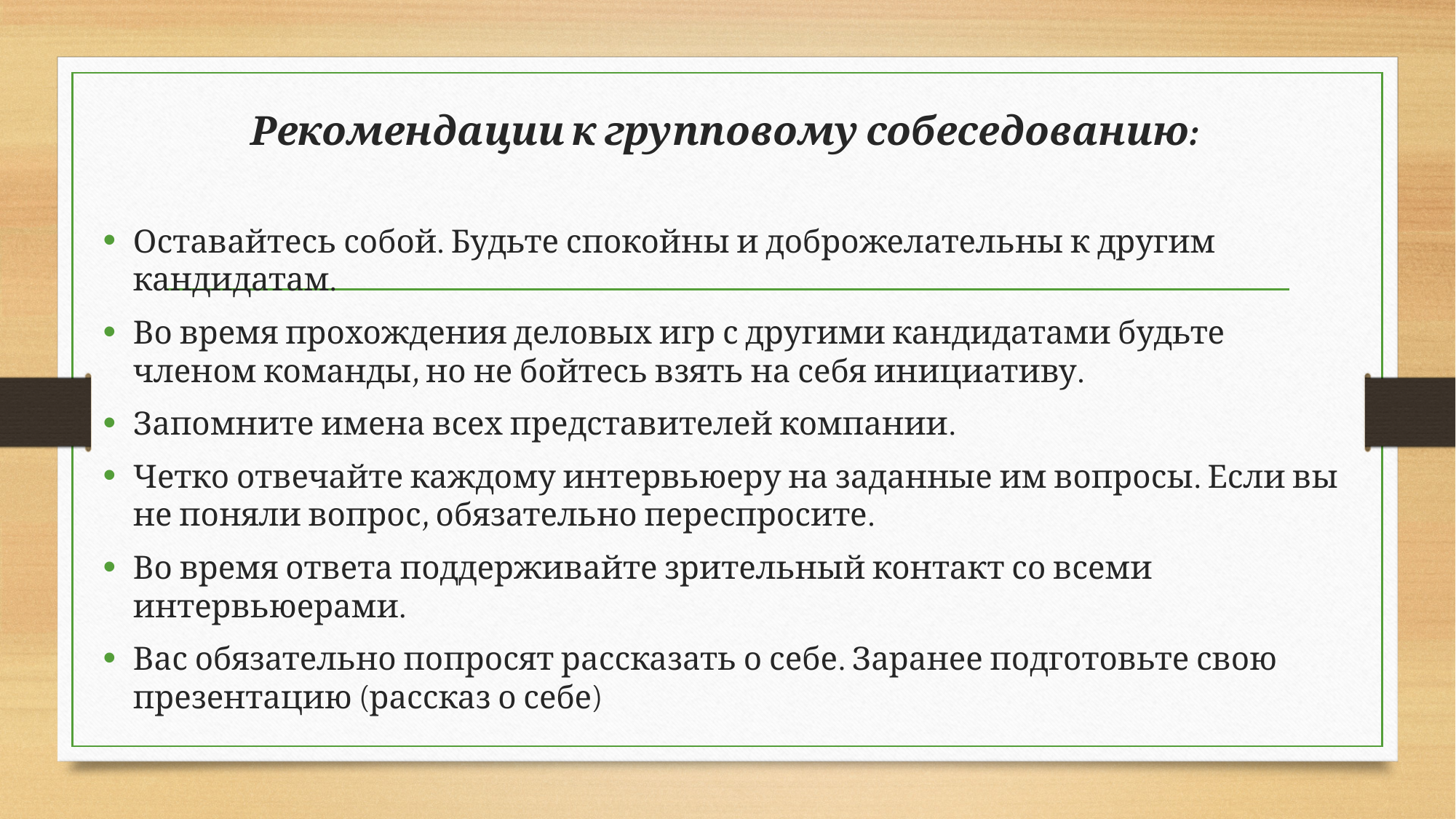

Рекомендации к групповому собеседованию:

Оставайтесь собой. Будьте спокойны и доброжелательны к другим кандидатам.
Во время прохождения деловых игр с другими кандидатами будьте членом команды, но не бойтесь взять на себя инициативу.
Запомните имена всех представителей компании.
Четко отвечайте каждому интервьюеру на заданные им вопросы. Если вы не поняли вопрос, обязательно переспросите.
Во время ответа поддерживайте зрительный контакт со всеми интервьюерами.
Вас обязательно попросят рассказать о себе. Заранее подготовьте свою презентацию (рассказ о себе)